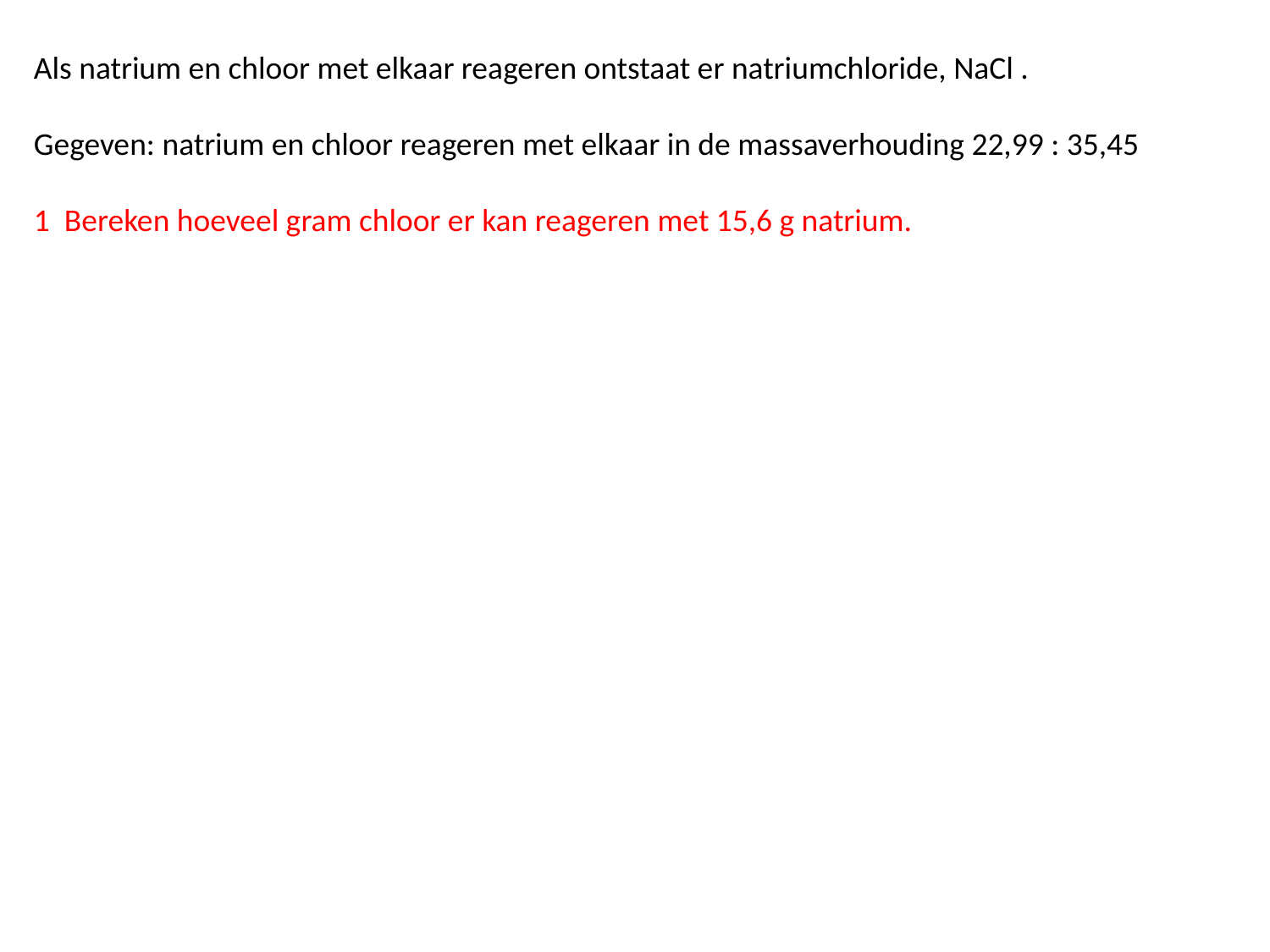

Als natrium en chloor met elkaar reageren ontstaat er natriumchloride, NaCl .

  Gegeven: natrium en chloor reageren met elkaar in de massaverhouding 22,99 : 35,45

  1  Bereken hoeveel gram chloor er kan reageren met 15,6 g natrium.